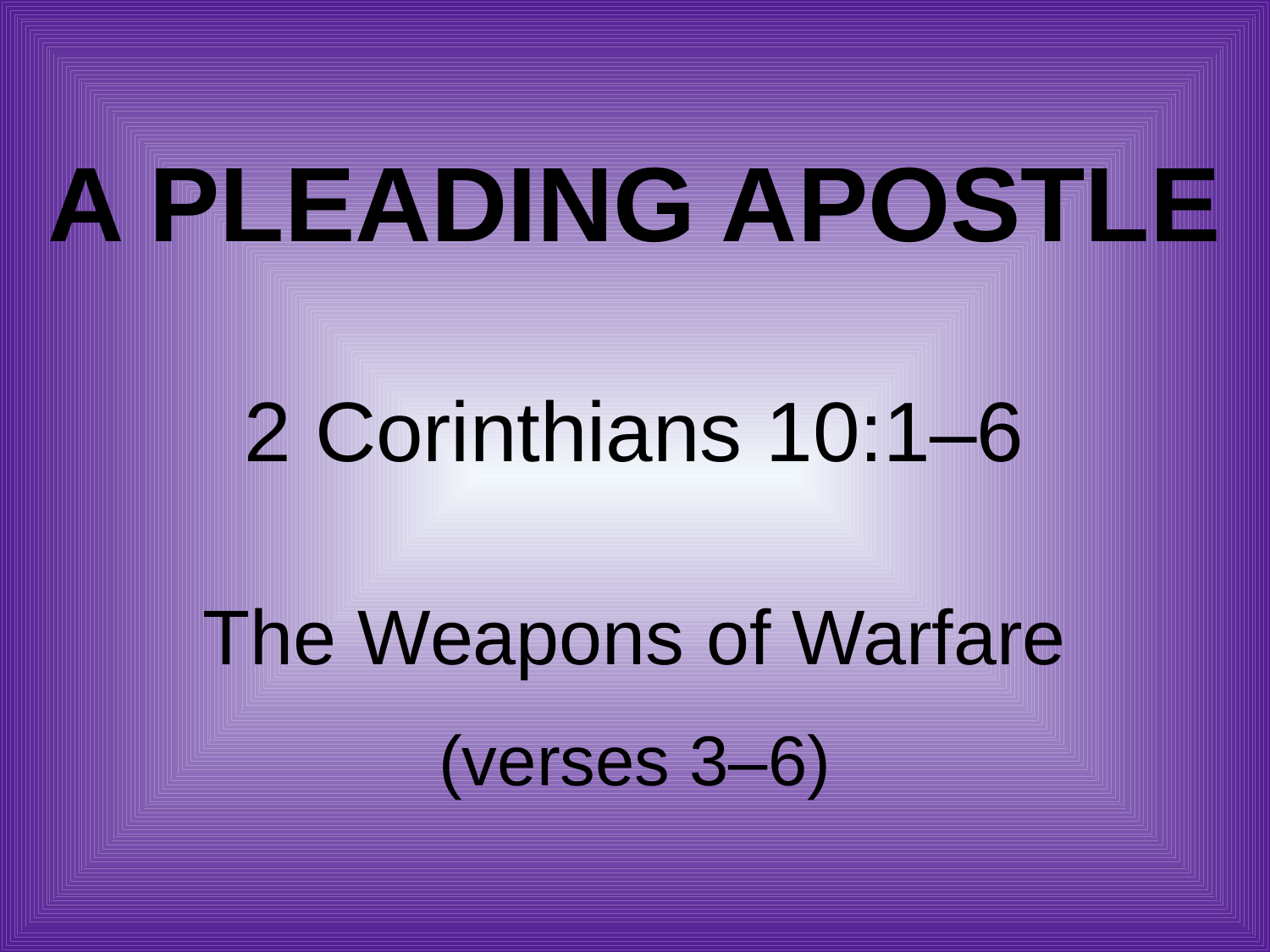

# A Pleading Apostle
2 Corinthians 10:1–6

The Weapons of Warfare
(verses 3–6)